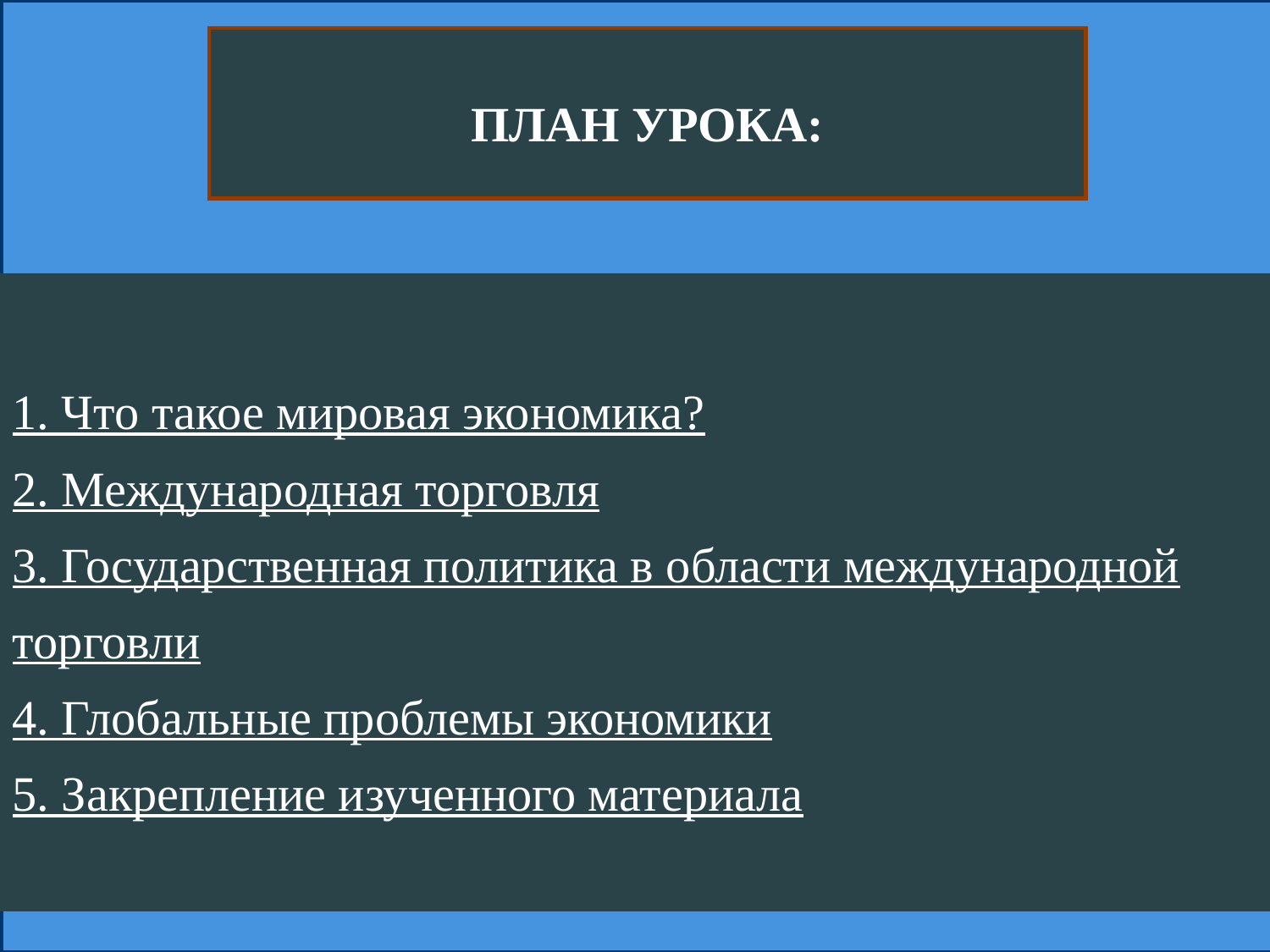

ПЛАН УРОКА:
1. Что такое мировая экономика?
2. Международная торговля
3. Государственная политика в области международной торговли
4. Глобальные проблемы экономики
5. Закрепление изученного материала